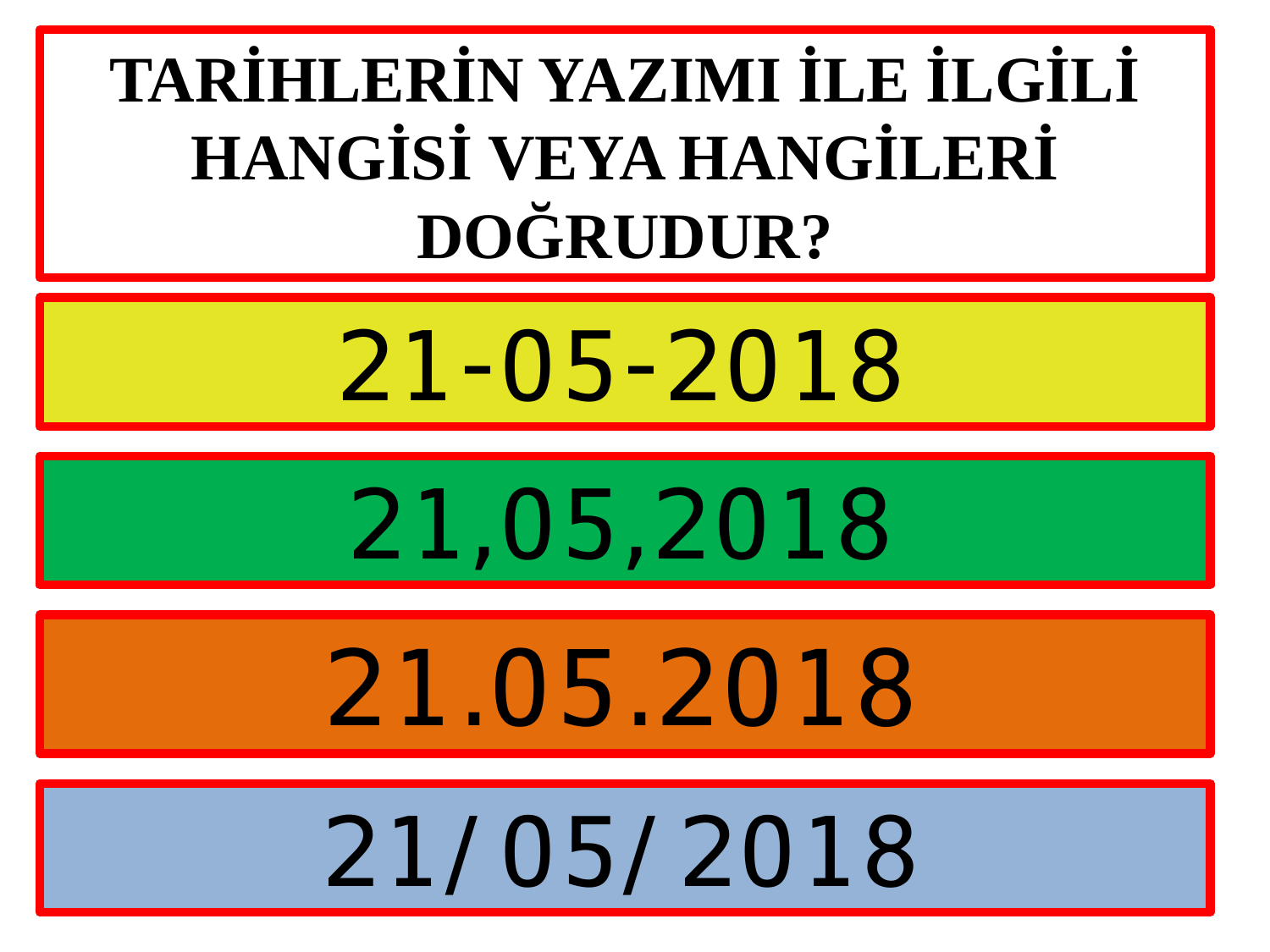

# TARİHLERİN yazIMI İLE İLGİLİ HANGİSİ VEYA HANGİLERİ DOĞRUDUR?
21-05-2018
21,05,2018
21.05.2018
21/05/2018